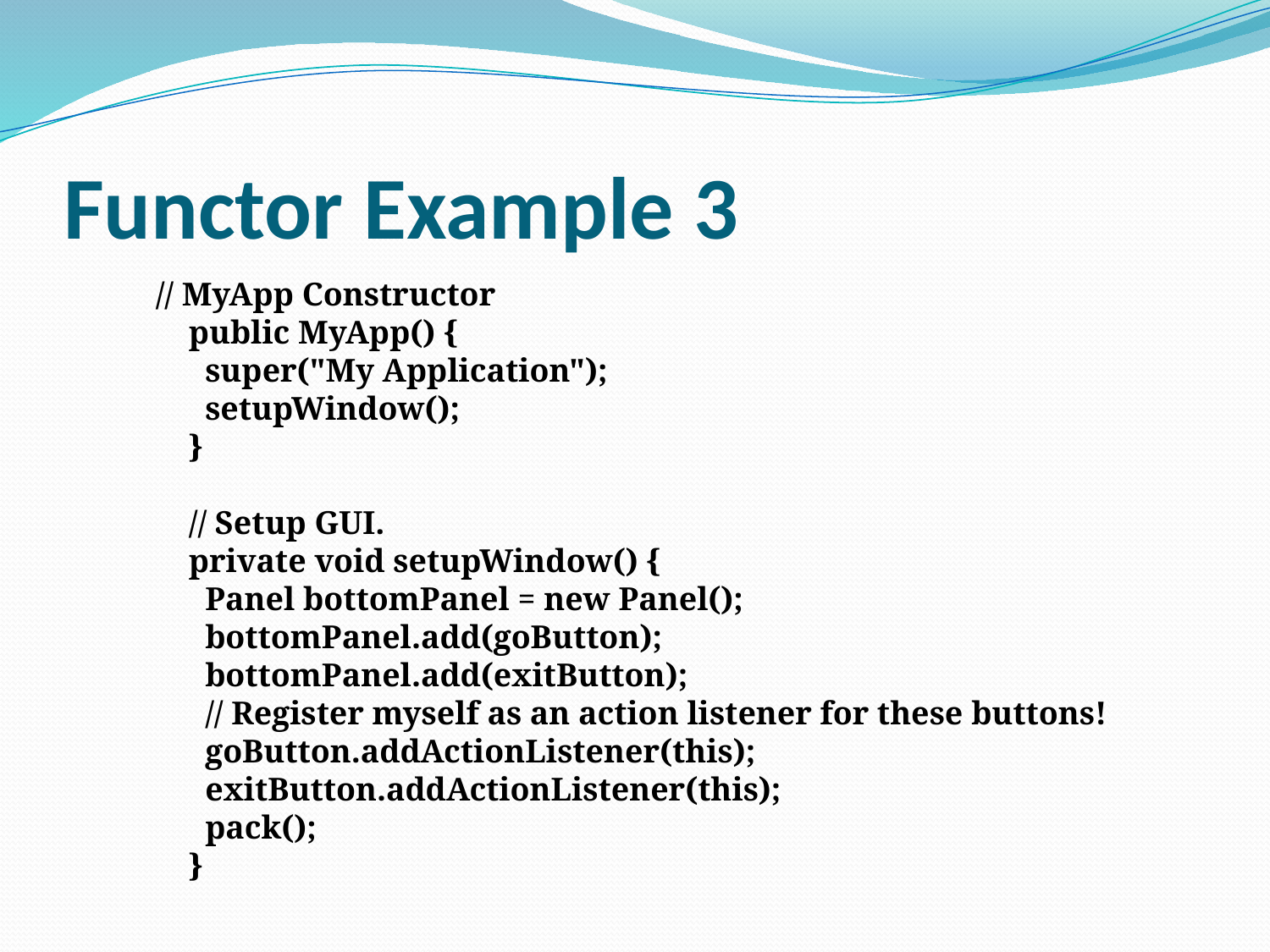

# Functor Example 3
 // MyApp Constructor
     public MyApp() {
       super("My Application");
       setupWindow();
     }

     // Setup GUI.
     private void setupWindow() {
       Panel bottomPanel = new Panel();
       bottomPanel.add(goButton);
       bottomPanel.add(exitButton);
       // Register myself as an action listener for these buttons!
       goButton.addActionListener(this);
       exitButton.addActionListener(this);
       pack();
     }